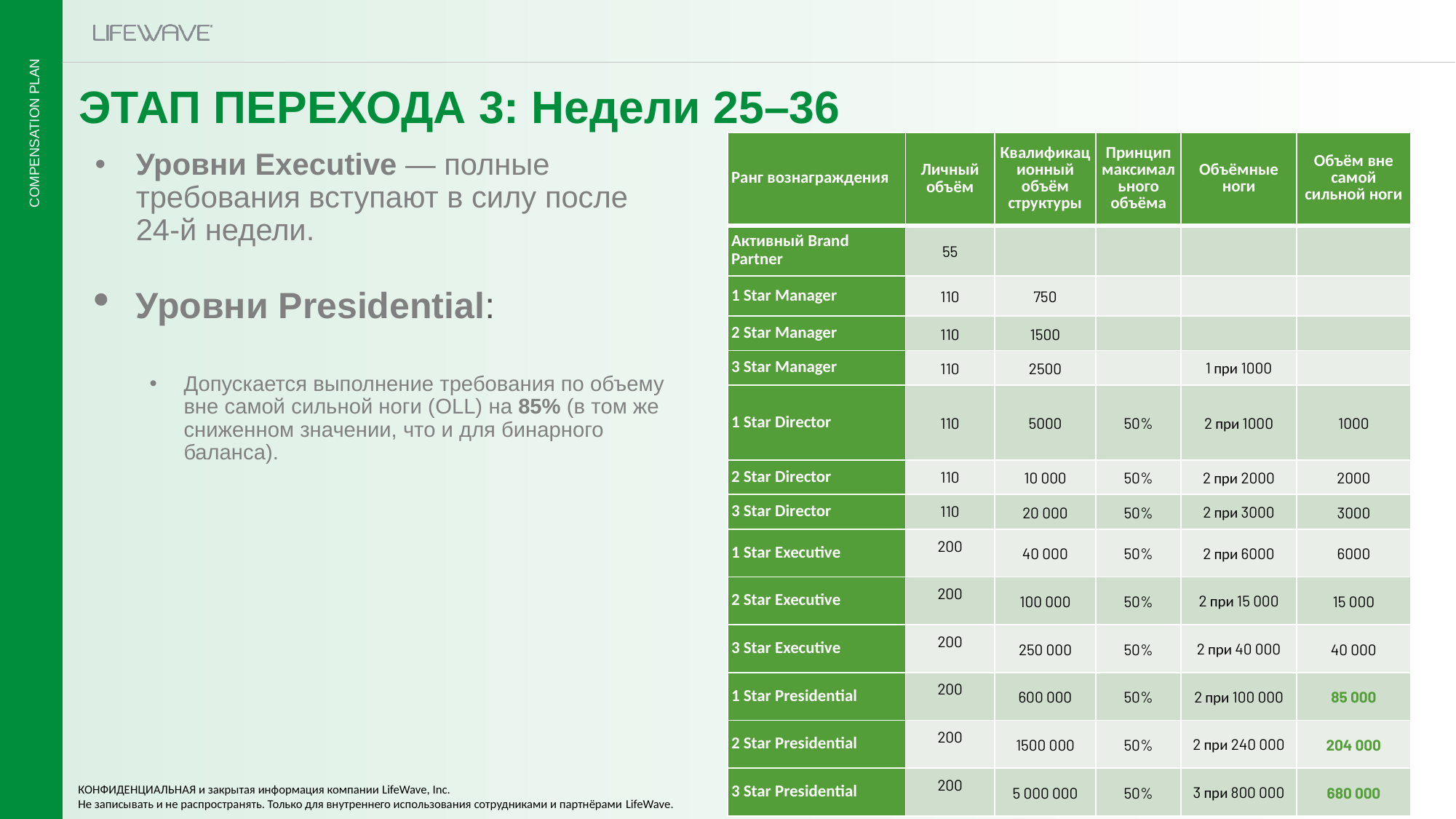

ЭТАП ПЕРЕХОДА 3: Недели 25–36
| Ранг вознаграждения | Личный объём | Квалификационный объём структуры | Принцип максимального объёма | Объёмные ноги | Объём вне самой сильной ноги |
| --- | --- | --- | --- | --- | --- |
| Активный Brand Partner | 55 |  |  |  |  |
| 1 Star Manager | 110 | 750 |  |  |  |
| 2 Star Manager | 110 | 1500 |  |  |  |
| 3 Star Manager | 110 | 2500 |  | 1 при 1000 |  |
| 1 Star Director | 110 | 5000 | 50% | 2 при 1000 | 1000 |
| 2 Star Director | 110 | 10 000 | 50% | 2 при 2000 | 2000 |
| 3 Star Director | 110 | 20 000 | 50% | 2 при 3000 | 3000 |
| 1 Star Executive | 200 | 40 000 | 50% | 2 при 6000 | 6000 |
| 2 Star Executive | 200 | 100 000 | 50% | 2 при 15 000 | 15 000 |
| 3 Star Executive | 200 | 250 000 | 50% | 2 при 40 000 | 40 000 |
| 1 Star Presidential | 200 | 600 000 | 50% | 2 при 100 000 | 85 000 |
| 2 Star Presidential | 200 | 1500 000 | 50% | 2 при 240 000 | 204 000 |
| 3 Star Presidential | 200 | 5 000 000 | 50% | 3 при 800 000 | 680 000 |
Уровни Executive — полные требования вступают в силу после 24-й недели.

Уровни Presidential:
Допускается выполнение требования по объему вне самой сильной ноги (OLL) на 85% (в том же сниженном значении, что и для бинарного баланса).

КОНФИДЕНЦИАЛЬНАЯ и закрытая информация компании LifeWave, Inc.
Не записывать и не распространять. Только для внутреннего использования сотрудниками и партнёрами LifeWave.